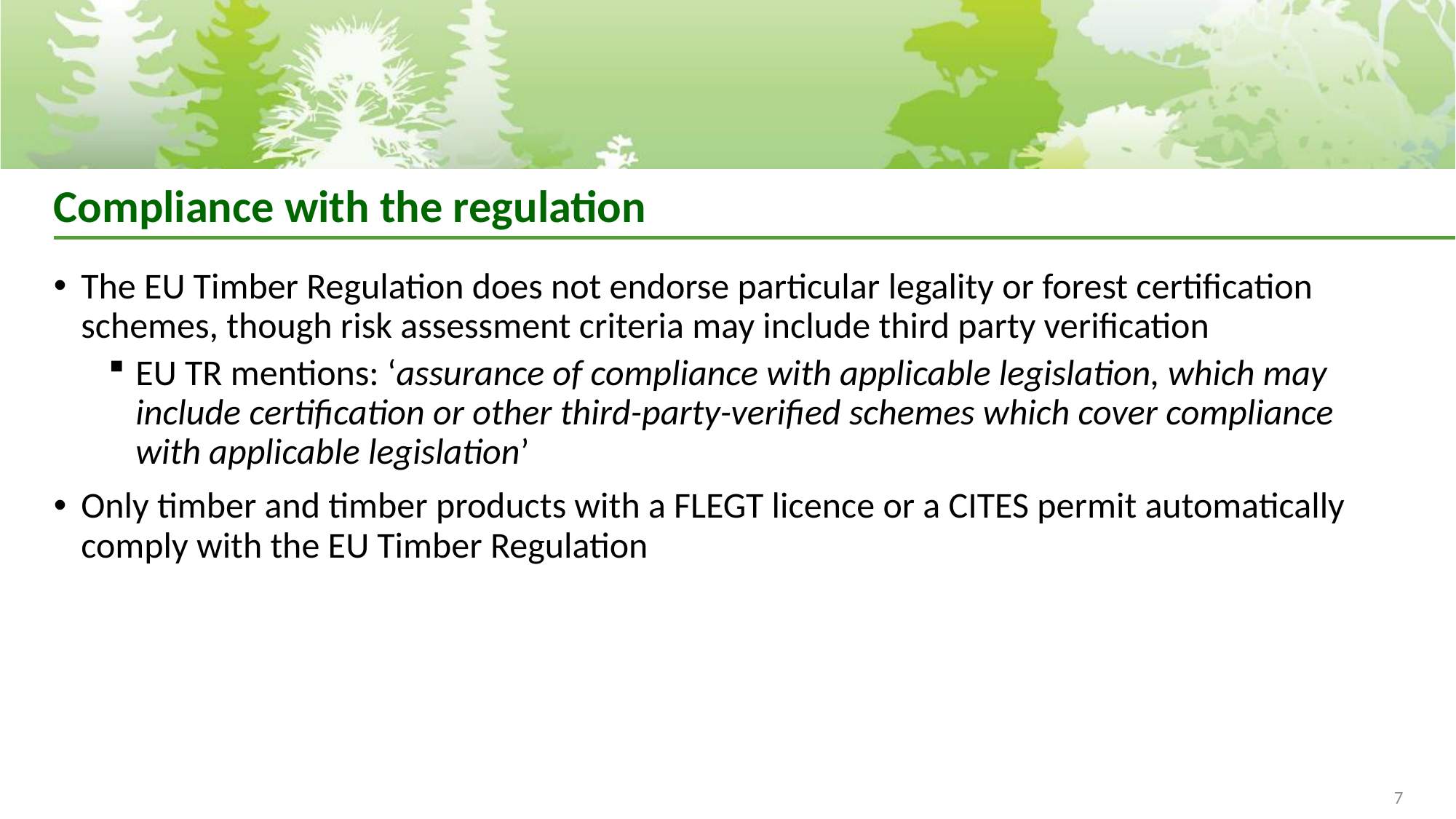

# Compliance with the regulation
The EU Timber Regulation does not endorse particular legality or forest certification schemes, though risk assessment criteria may include third party verification
EU TR mentions: ‘assurance of compliance with applicable legislation, which may include certification or other third-party-verified schemes which cover compliance with applicable legislation’
Only timber and timber products with a FLEGT licence or a CITES permit automatically comply with the EU Timber Regulation
7